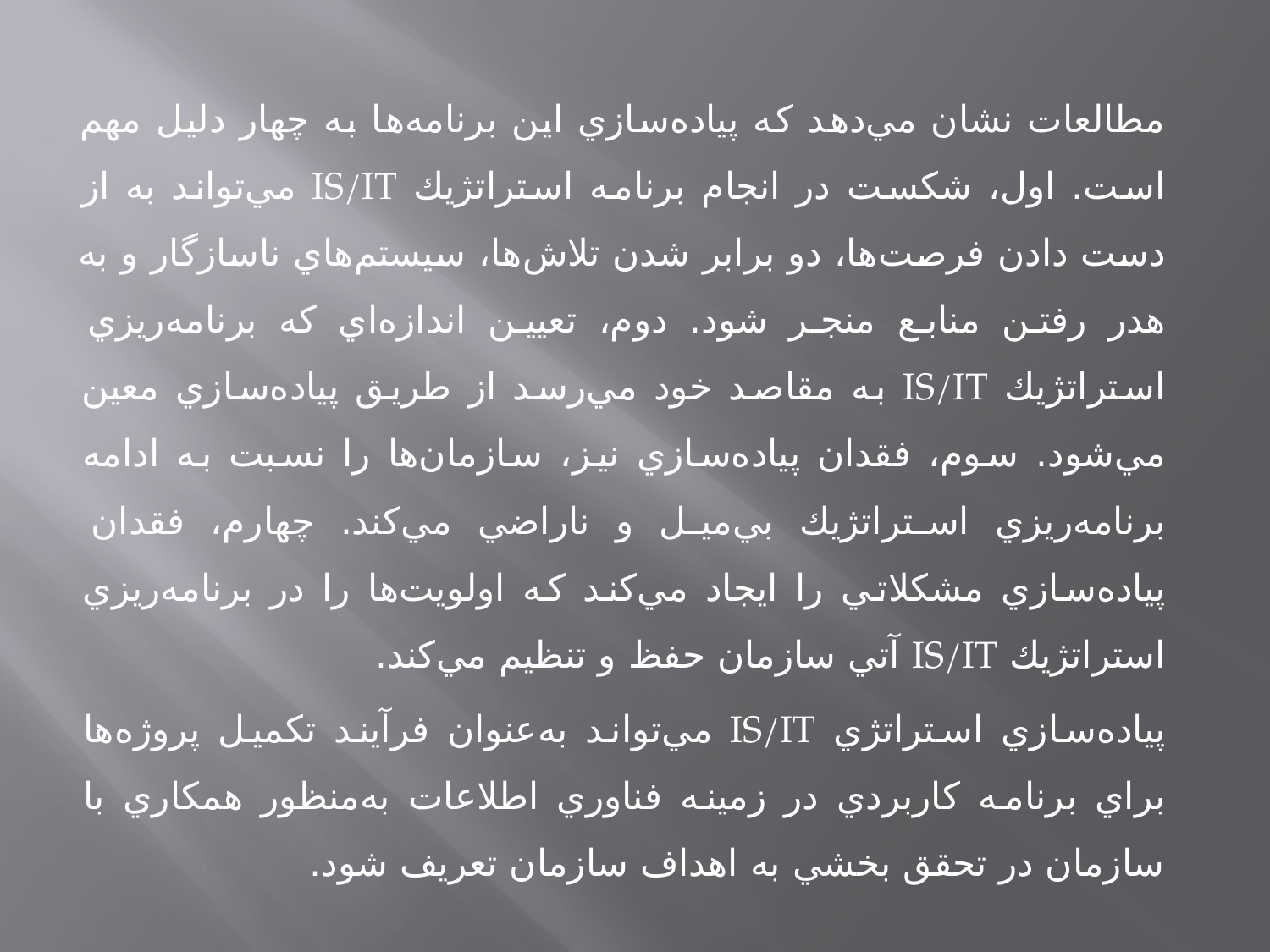

مطالعات نشان مي‌دهد كه پياده‌سازي اين برنامه‌ها به چهار دليل مهم است. اول، شكست در انجام برنامه استراتژيك IS/IT مي‌تواند به از دست دادن فرصت‌ها، دو برابر شدن تلاش‌ها، سيستم‌هاي ناسازگار و به هدر رفتن منابع منجر شود. دوم، تعيين اندازه‌اي كه برنامه‌ريزي استراتژيك IS/IT به مقاصد خود مي‌رسد از طريق پياده‌سازي معين مي‌شود. سوم، فقدان پياده‌سازي نيز، سازمان‌ها را نسبت به ادامه برنامه‌ريزي استراتژيك بي‌ميل و ناراضي مي‌كند. چهارم، فقدان پياده‌سازي مشكلاتي را ايجاد مي‌كند كه اولويت‌ها را در برنامه‌ريزي استراتژيك IS/IT آتي سازمان حفظ و تنظيم مي‌كند.
پياده‌سازي استراتژي IS/IT مي‌تواند به‌عنوان فرآيند تكميل پروژه‌ها براي برنامه كاربردي در زمينه فناوري اطلاعات به‌منظور همكاري با سازمان در تحقق بخشي به اهداف سازمان تعريف شود.